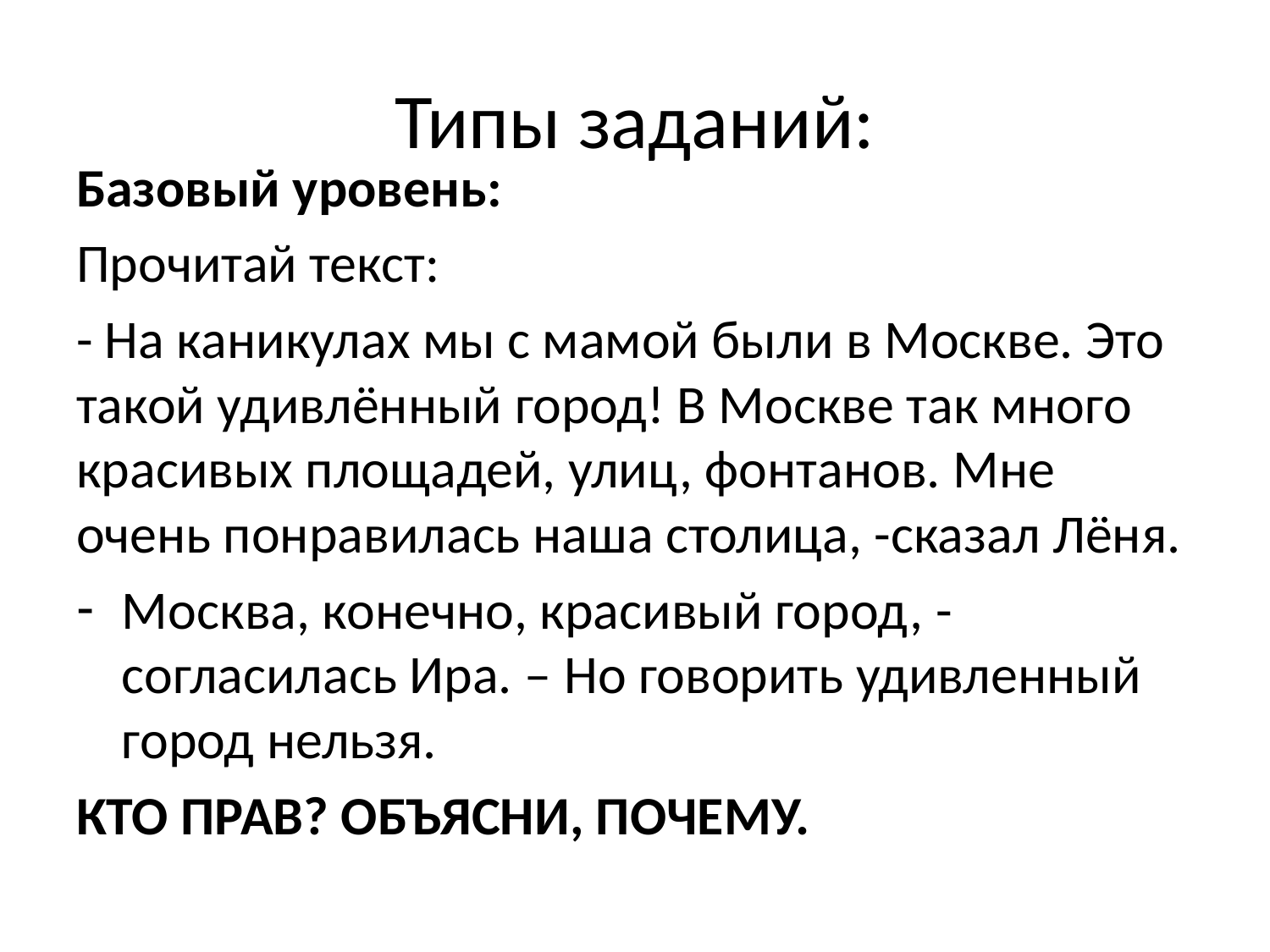

# Типы заданий:
Базовый уровень:
Прочитай текст:
- На каникулах мы с мамой были в Москве. Это такой удивлённый город! В Москве так много красивых площадей, улиц, фонтанов. Мне очень понравилась наша столица, -сказал Лёня.
Москва, конечно, красивый город, - согласилась Ира. – Но говорить удивленный город нельзя.
КТО ПРАВ? ОБЪЯСНИ, ПОЧЕМУ.